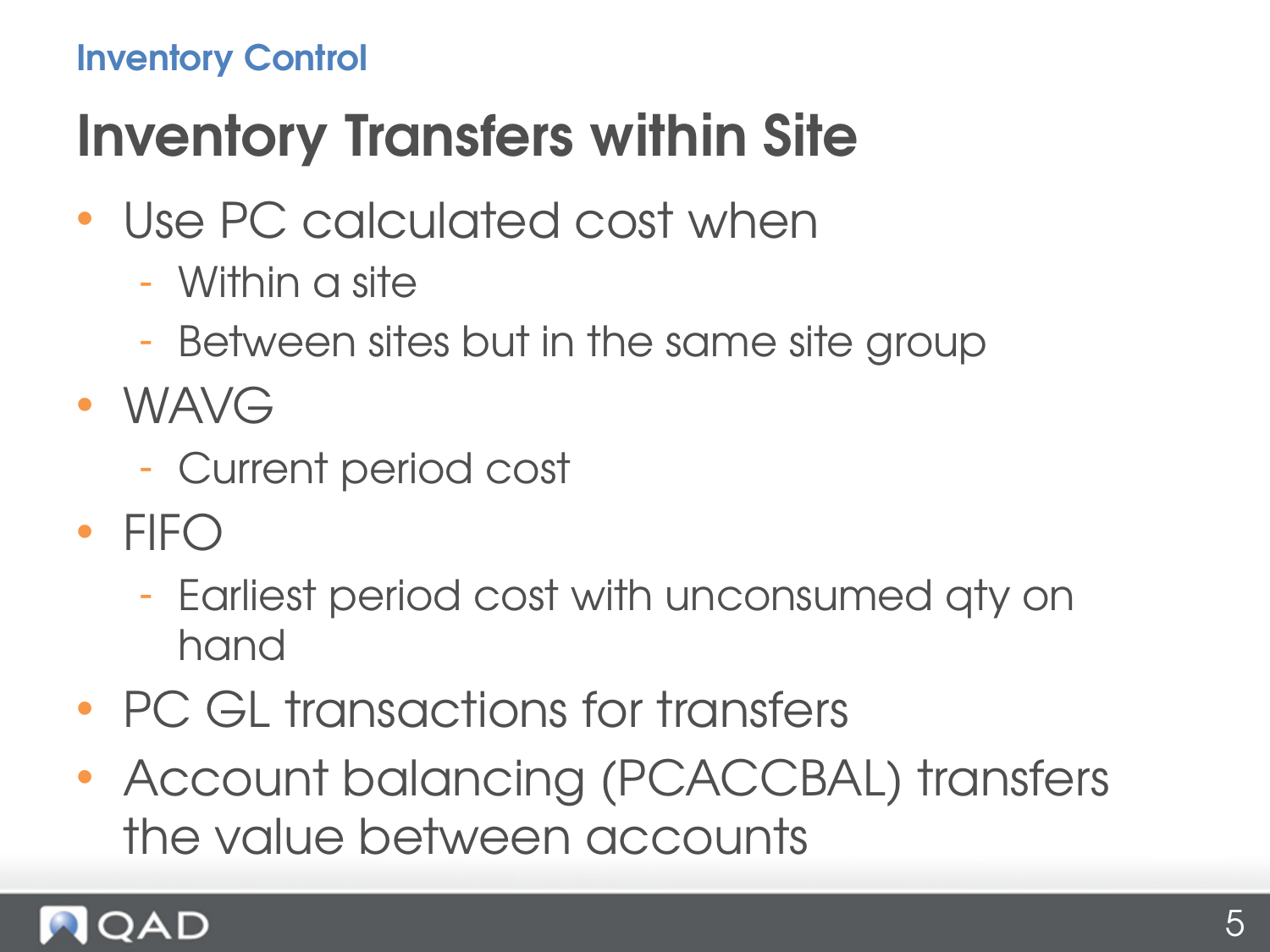

Inventory Control
# Inventory Transfers within Site
Use PC calculated cost when
Within a site
Between sites but in the same site group
WAVG
Current period cost
FIFO
Earliest period cost with unconsumed qty on hand
PC GL transactions for transfers
Account balancing (PCACCBAL) transfers the value between accounts

5